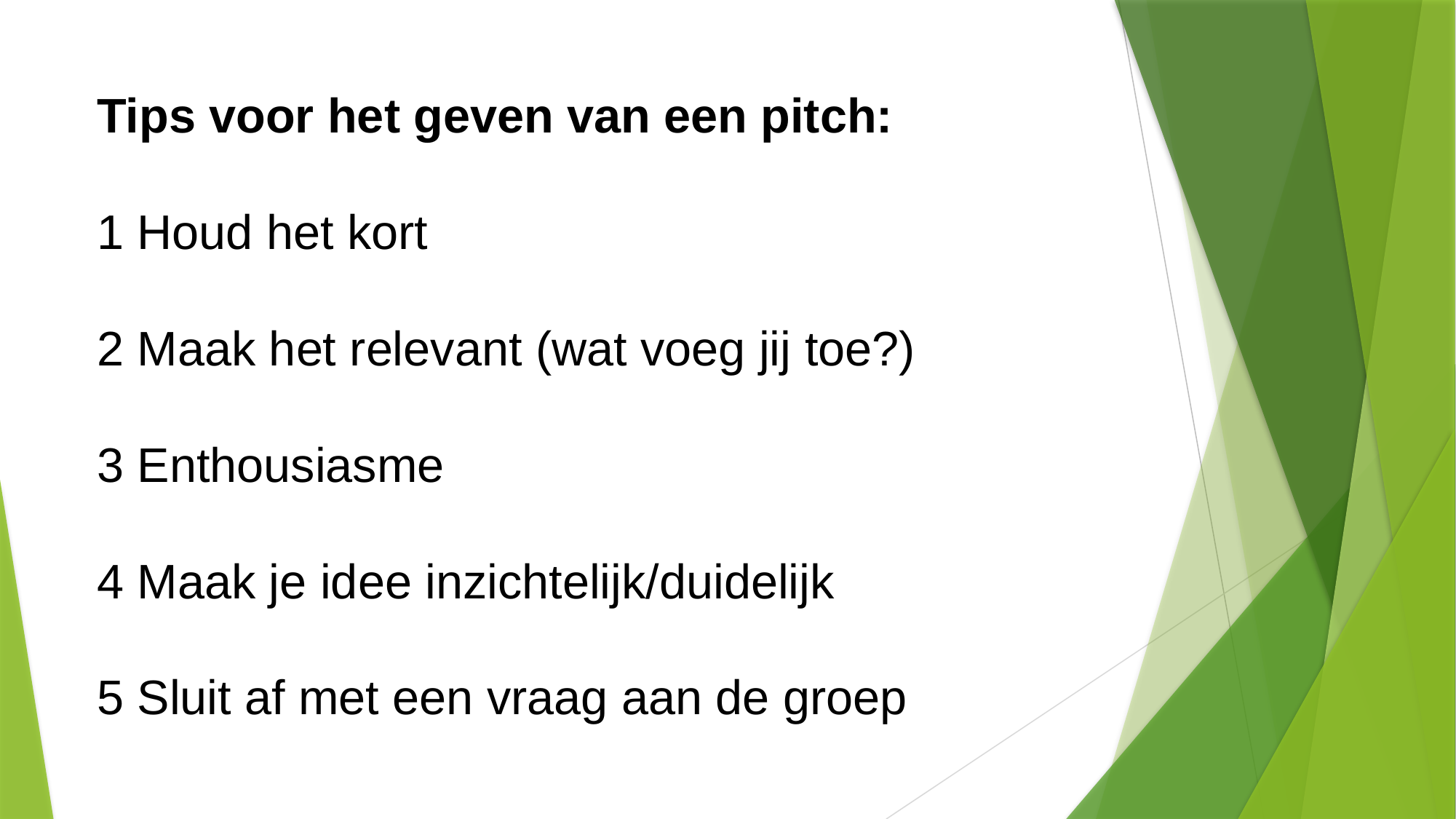

Tips voor het geven van een pitch:

1 Houd het kort

2 Maak het relevant (wat voeg jij toe?)

3 Enthousiasme

4 Maak je idee inzichtelijk/duidelijk

5 Sluit af met een vraag aan de groep